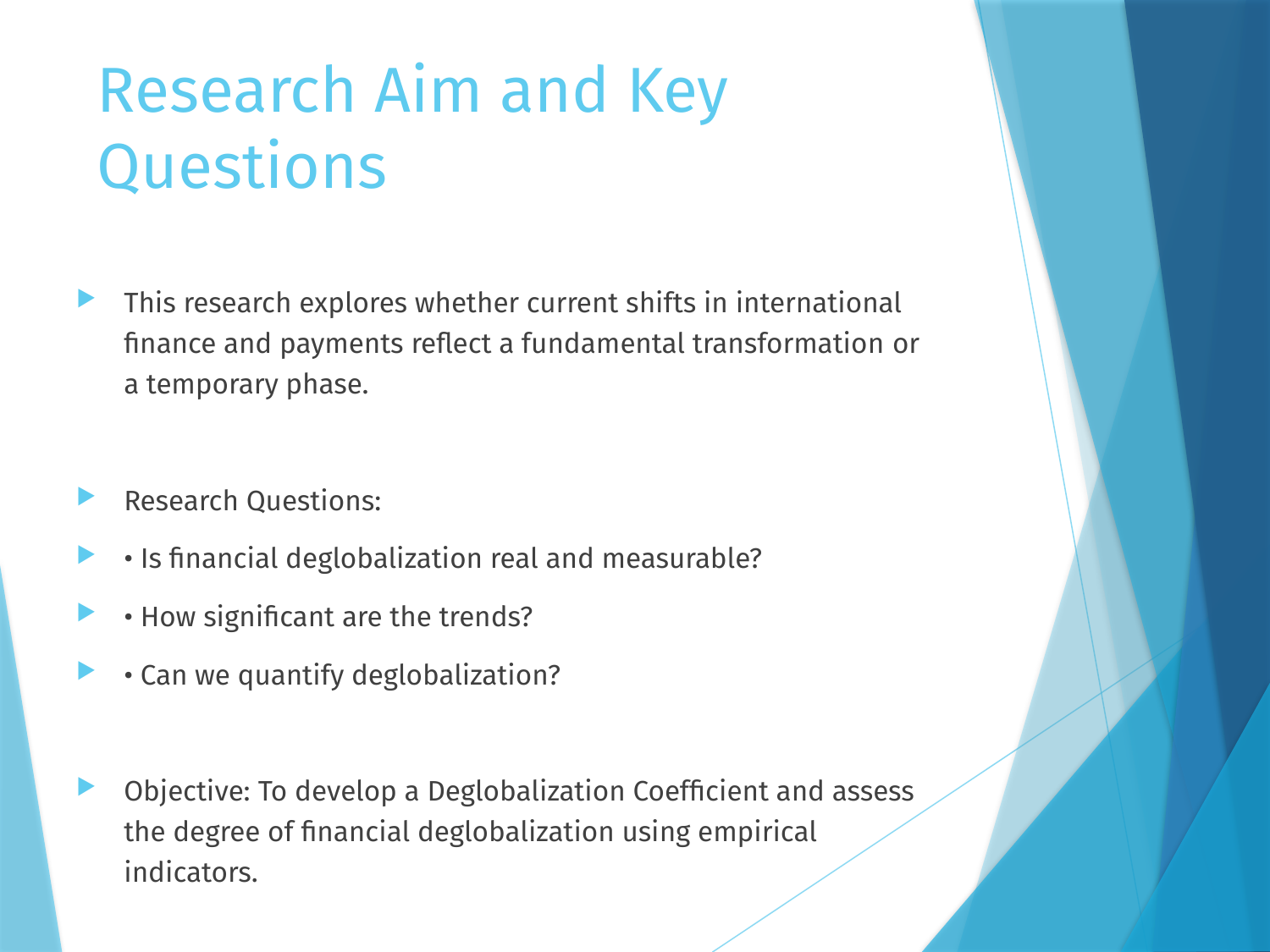

# Research Aim and Key Questions
This research explores whether current shifts in international finance and payments reflect a fundamental transformation or a temporary phase.

Research Questions:
• Is financial deglobalization real and measurable?
• How significant are the trends?
• Can we quantify deglobalization?

Objective: To develop a Deglobalization Coefficient and assess the degree of financial deglobalization using empirical indicators.